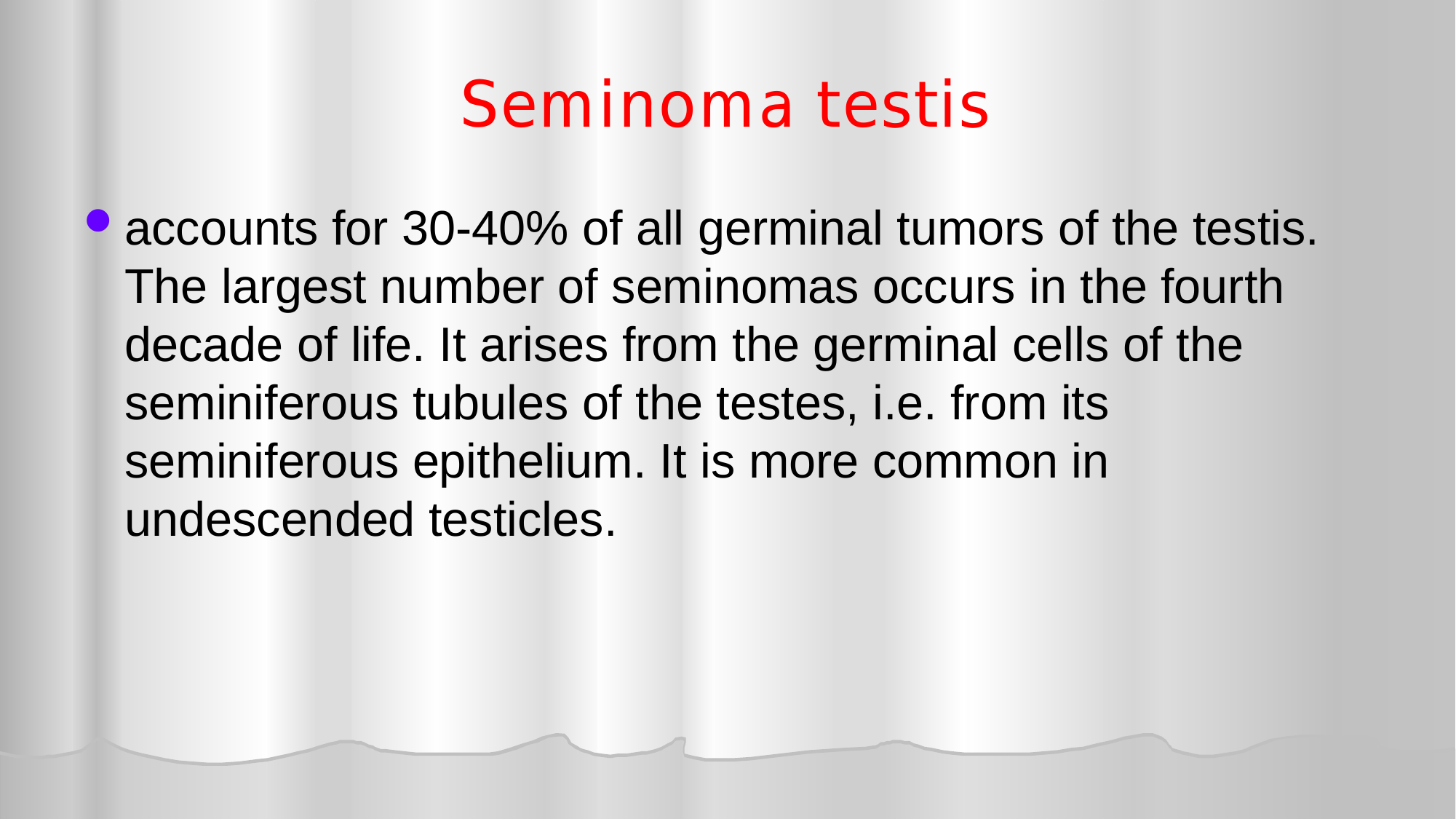

# Seminoma testis
accounts for 30-40% of all germinal tumors of the testis. The largest number of seminomas occurs in the fourth decade of life. It arises from the germinal cells of the seminiferous tubules of the testes, i.e. from its seminiferous epithelium. It is more common in undescended testicles.